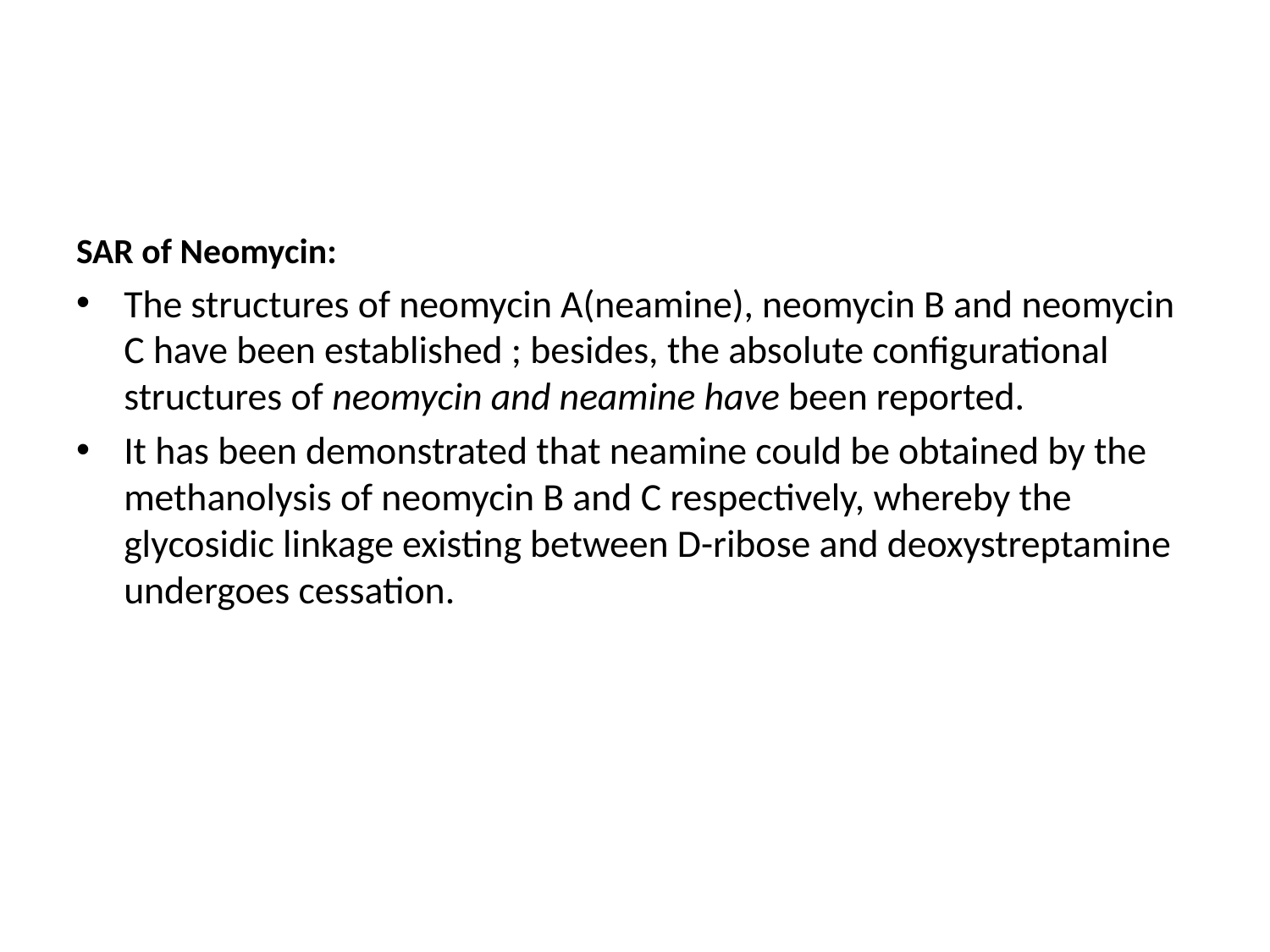

#
SAR of Neomycin:
The structures of neomycin A(neamine), neomycin B and neomycin C have been established ; besides, the absolute configurational structures of neomycin and neamine have been reported.
It has been demonstrated that neamine could be obtained by the methanolysis of neomycin B and C respectively, whereby the glycosidic linkage existing between D-ribose and deoxystreptamine undergoes cessation.